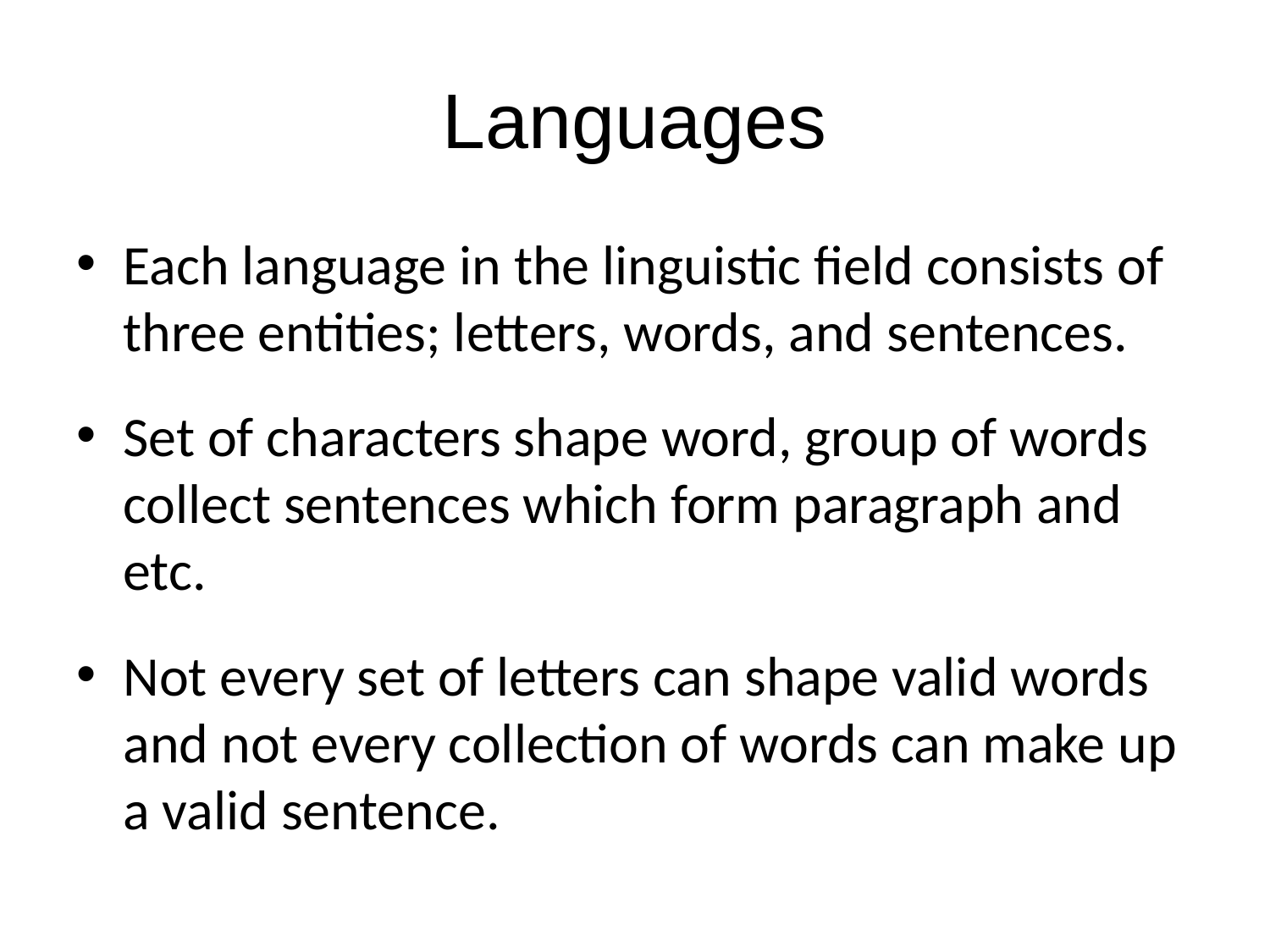

# Languages
Each language in the linguistic field consists of three entities; letters, words, and sentences.

Set of characters shape word, group of words collect sentences which form paragraph and etc.

Not every set of letters can shape valid words and not every collection of words can make up a valid sentence.